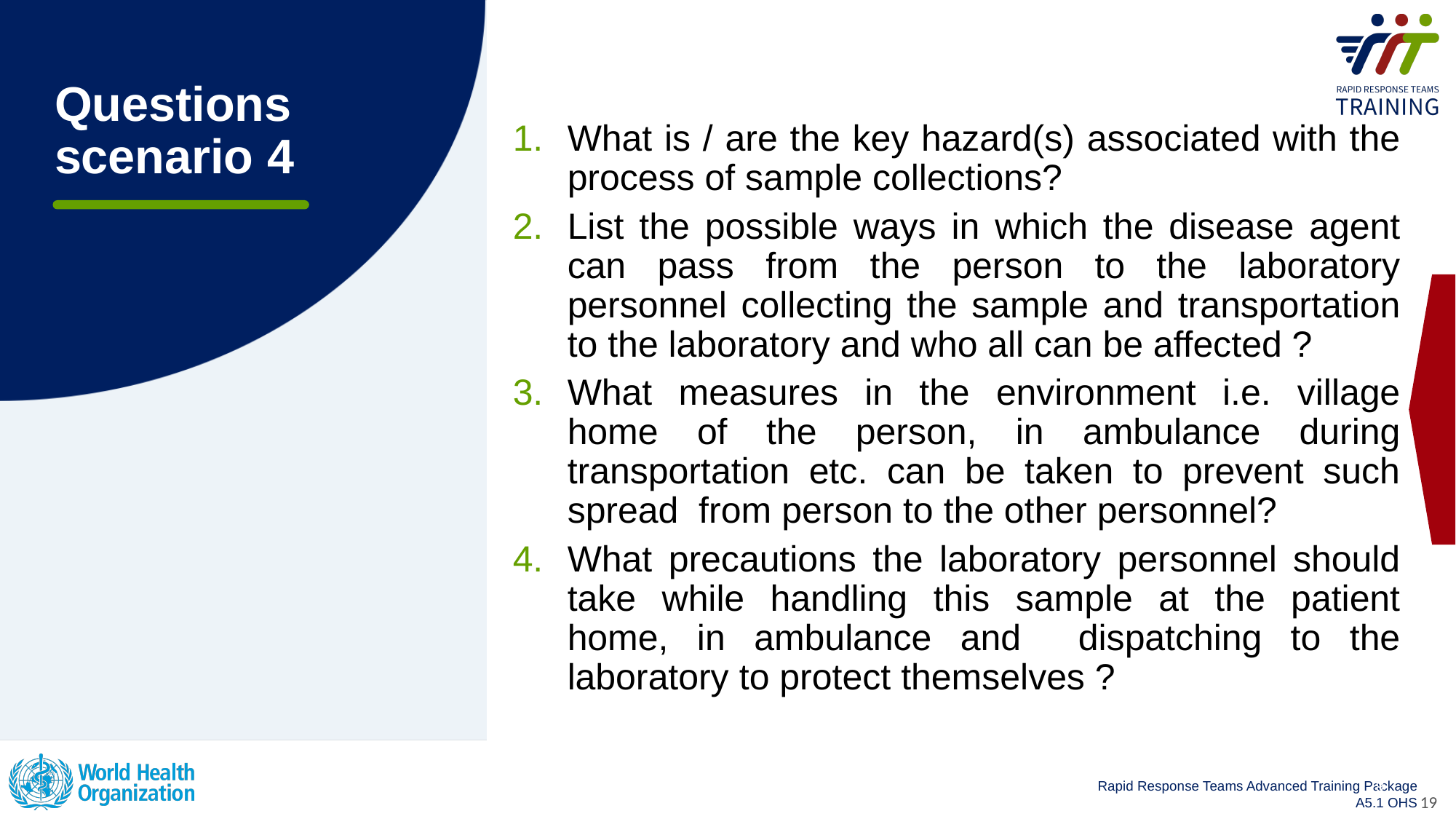

# Questions scenario 4
What is / are the key hazard(s) associated with the process of sample collections?
List the possible ways in which the disease agent can pass from the person to the laboratory personnel collecting the sample and transportation to the laboratory and who all can be affected ?
What measures in the environment i.e. village home of the person, in ambulance during transportation etc. can be taken to prevent such spread  from person to the other personnel?
What precautions the laboratory personnel should take while handling this sample at the patient home, in ambulance and  dispatching to the laboratory to protect themselves ?

19